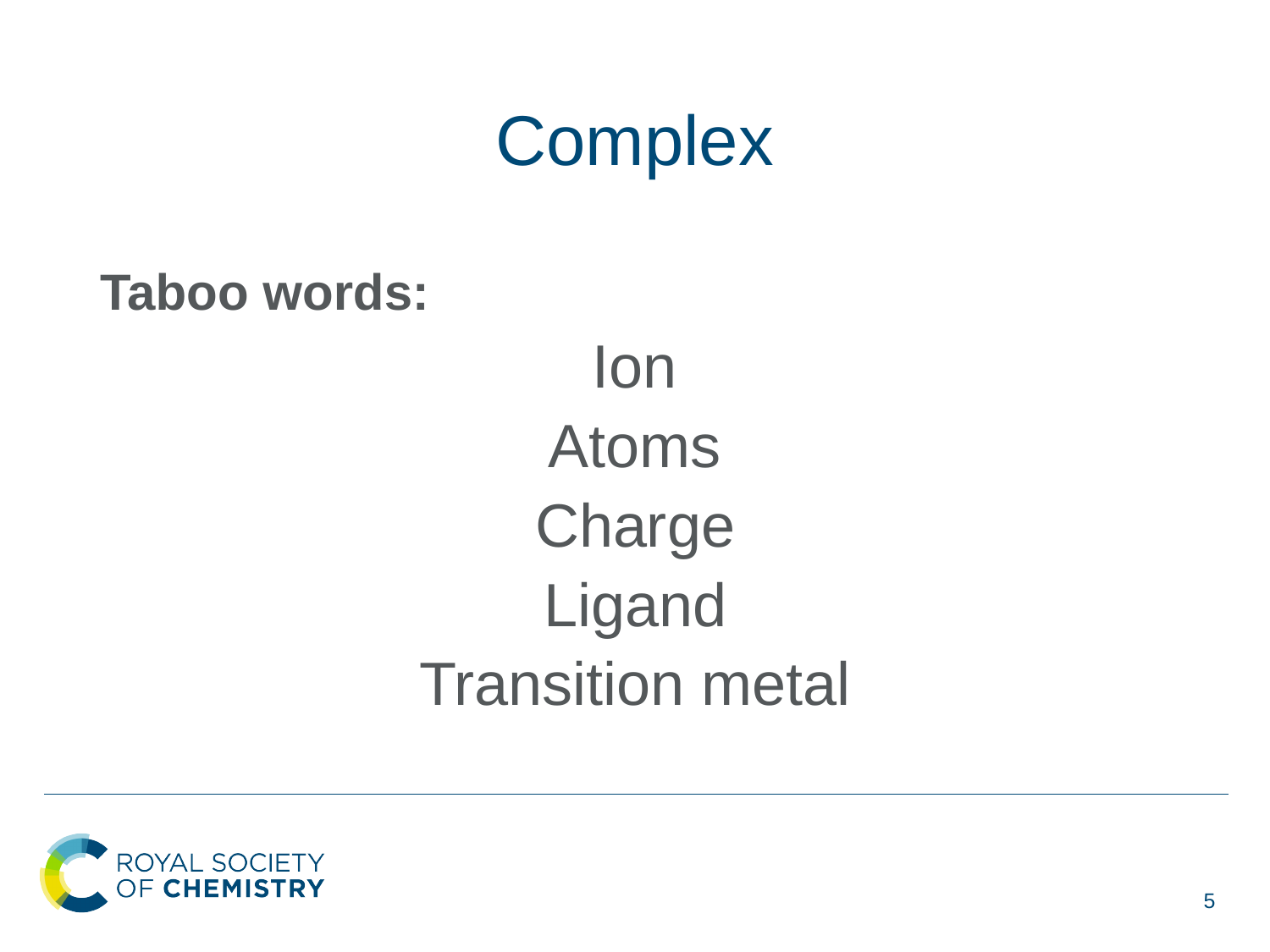

# Complex
Taboo words:
Ion
Atoms
Charge
Ligand
Transition metal

5